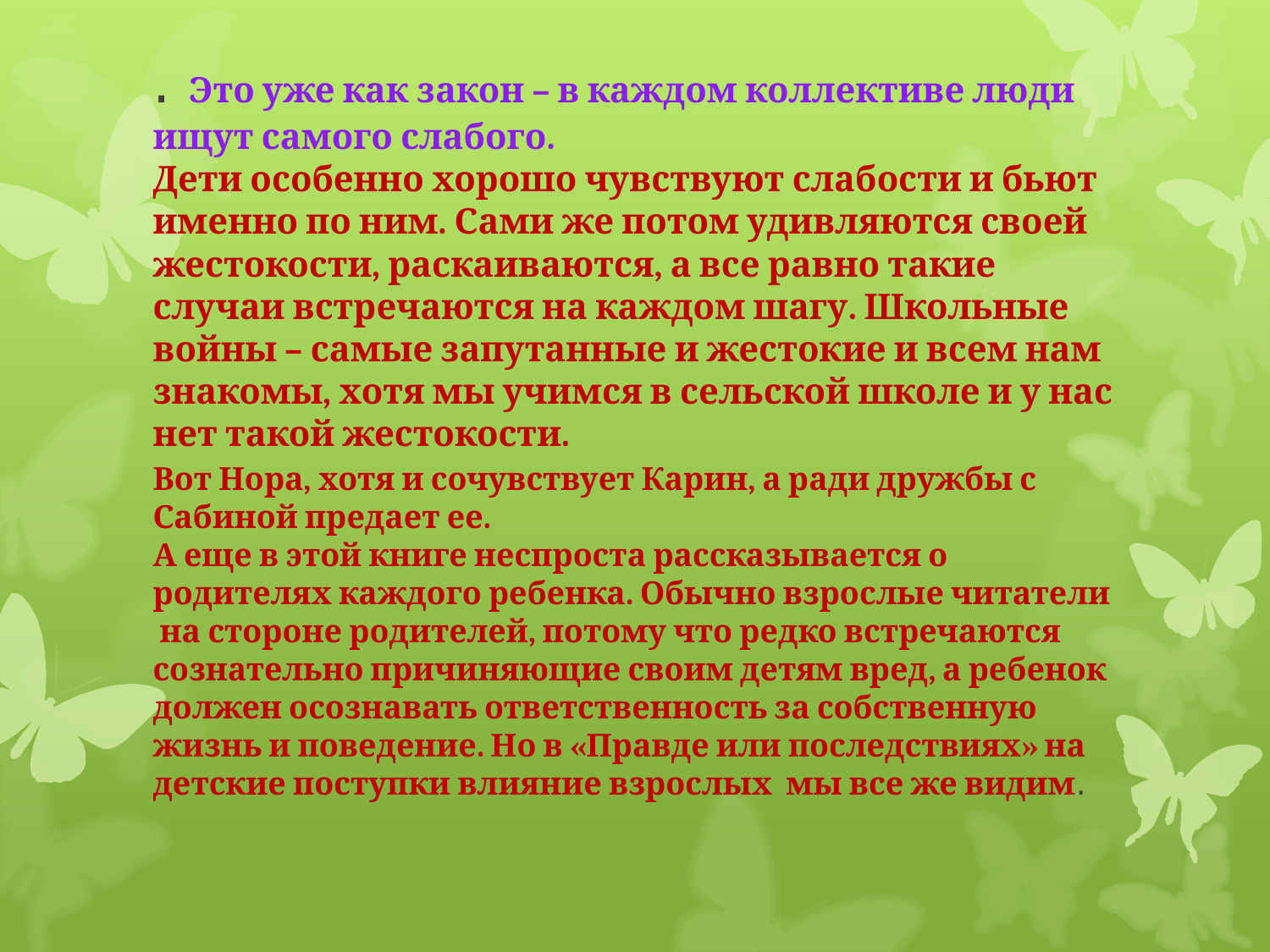

# . Это уже как закон – в каждом коллективе люди ищут самого слабого. Дети особенно хорошо чувствуют слабости и бьют именно по ним. Сами же потом удивляются своей жестокости, раскаиваются, а все равно такие случаи встречаются на каждом шагу. Школьные войны – самые запутанные и жестокие и всем нам знакомы, хотя мы учимся в сельской школе и у нас нет такой жестокости.
Вот Нора, хотя и сочувствует Карин, а ради дружбы с Сабиной предает ее. 
А еще в этой книге неспроста рассказывается о родителях каждого ребенка. Обычно взрослые читатели  на стороне родителей, потому что редко встречаются сознательно причиняющие своим детям вред, а ребенок должен осознавать ответственность за собственную жизнь и поведение. Но в «Правде или последствиях» на детские поступки влияние взрослых  мы все же видим.